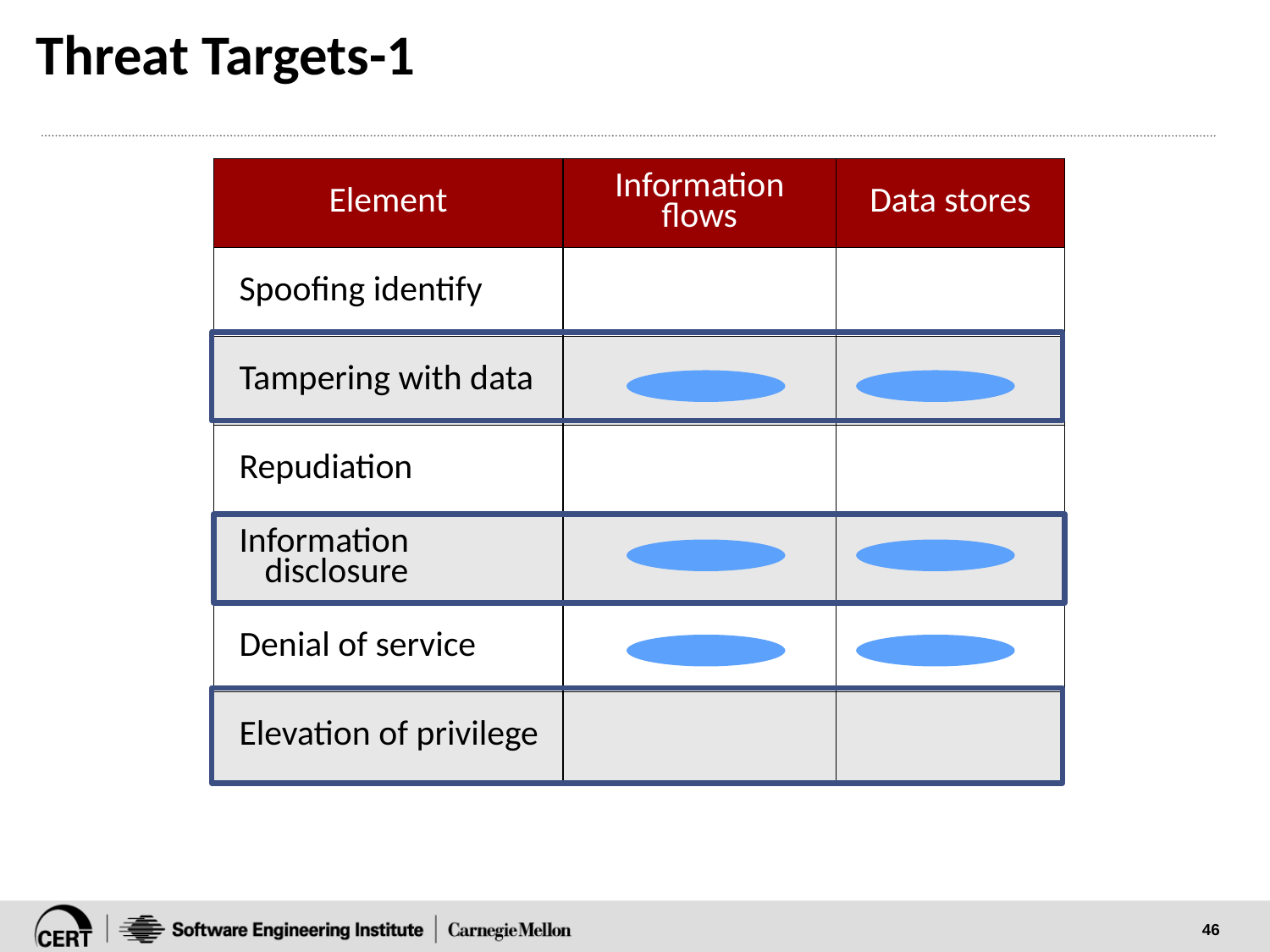

# Threat Targets-1
| Element | Information flows | Data stores |
| --- | --- | --- |
| Spoofing identify |  |  |
| Tampering with data |  |  |
| Repudiation |  |  |
| Information disclosure |  |  |
| Denial of service |  |  |
| Elevation of privilege |  |  |